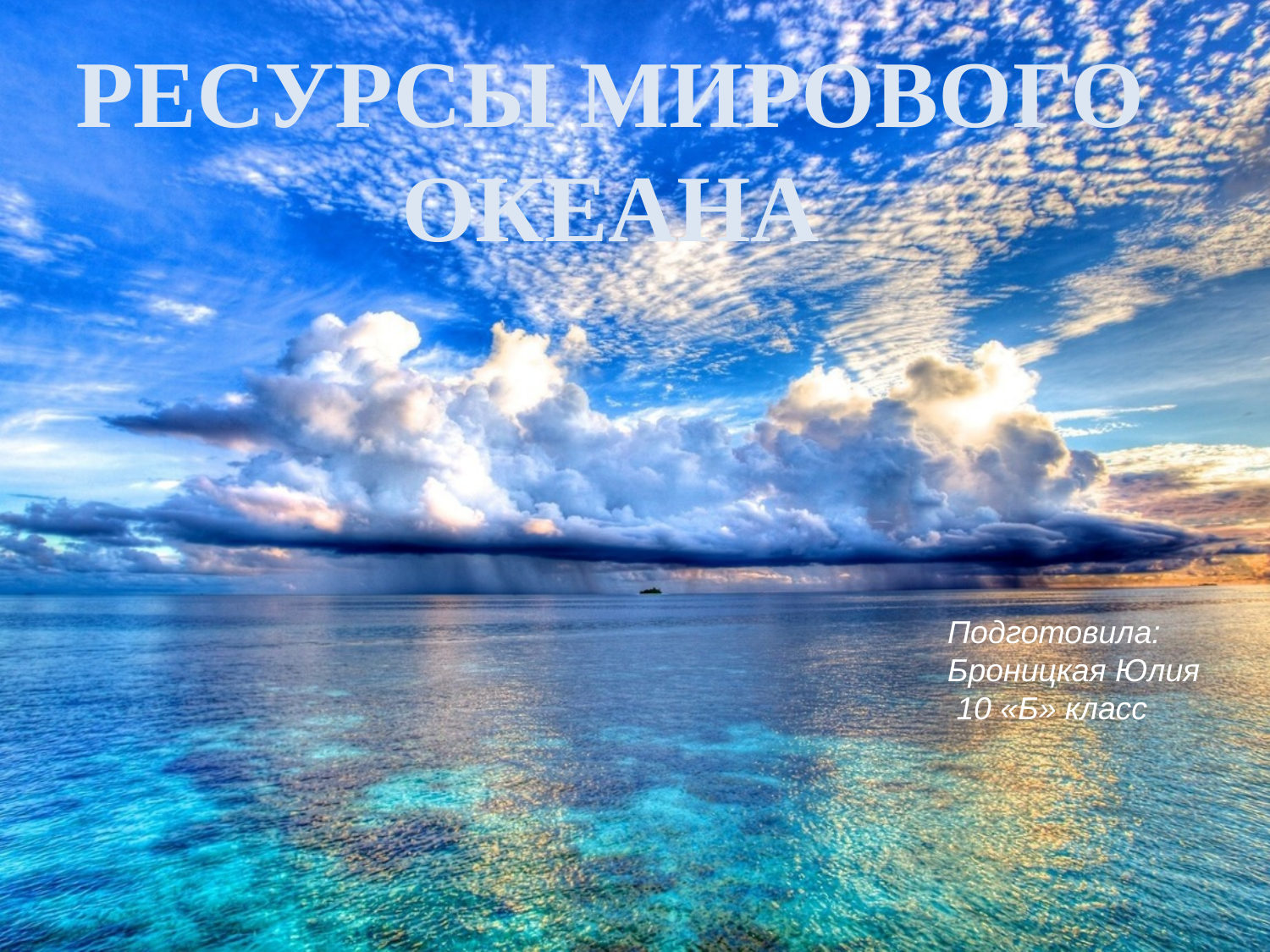

РЕСУРСЫ МИРОВОГО ОКЕАНА
Подготовила:
Броницкая Юлия
 10 «Б» класс